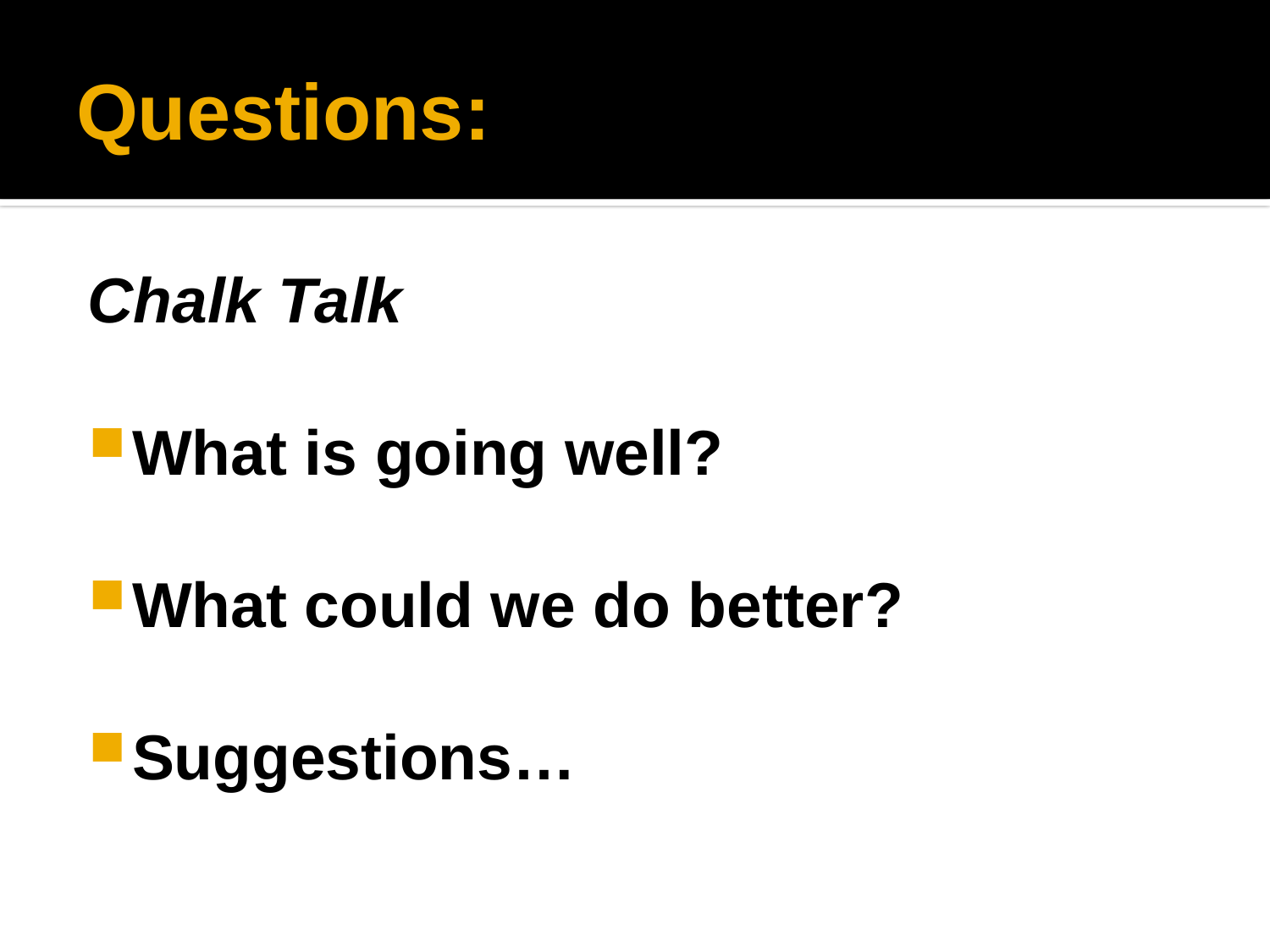

# Questions:
Chalk Talk

What is going well?

What could we do better?

Suggestions…